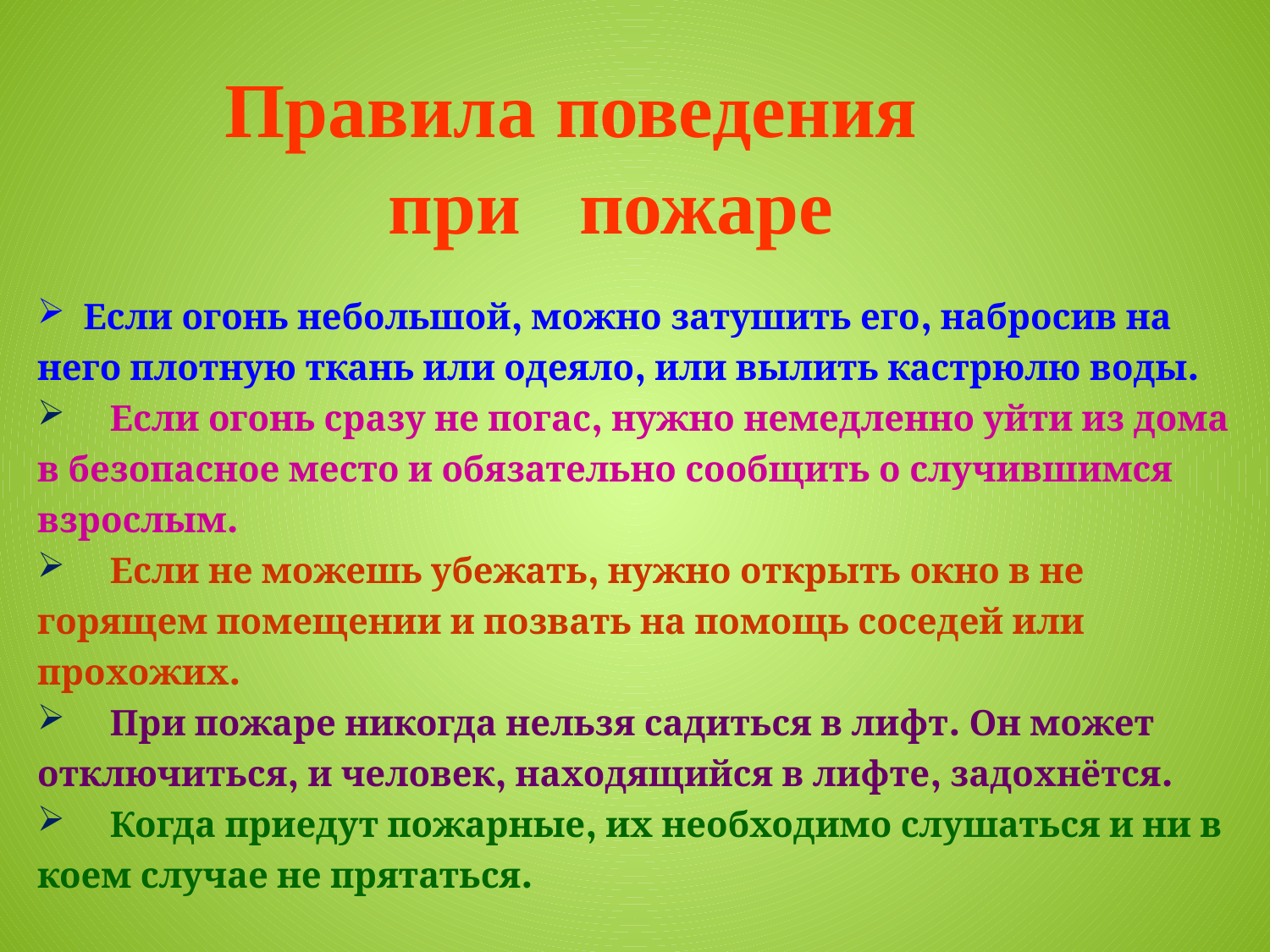

Правила поведения
                 при   пожаре
  Если огонь небольшой, можно затушить его, набросив на него плотную ткань или одеяло, или вылить кастрюлю воды.
     Если огонь сразу не погас, нужно немедленно уйти из дома в безопасное место и обязательно сообщить о случившимся взрослым.
     Если не можешь убежать, нужно открыть окно в не горящем помещении и позвать на помощь соседей или прохожих.
     При пожаре никогда нельзя садиться в лифт. Он может отключиться, и человек, находящийся в лифте, задохнётся.
     Когда приедут пожарные, их необходимо слушаться и ни в коем случае не прятаться.